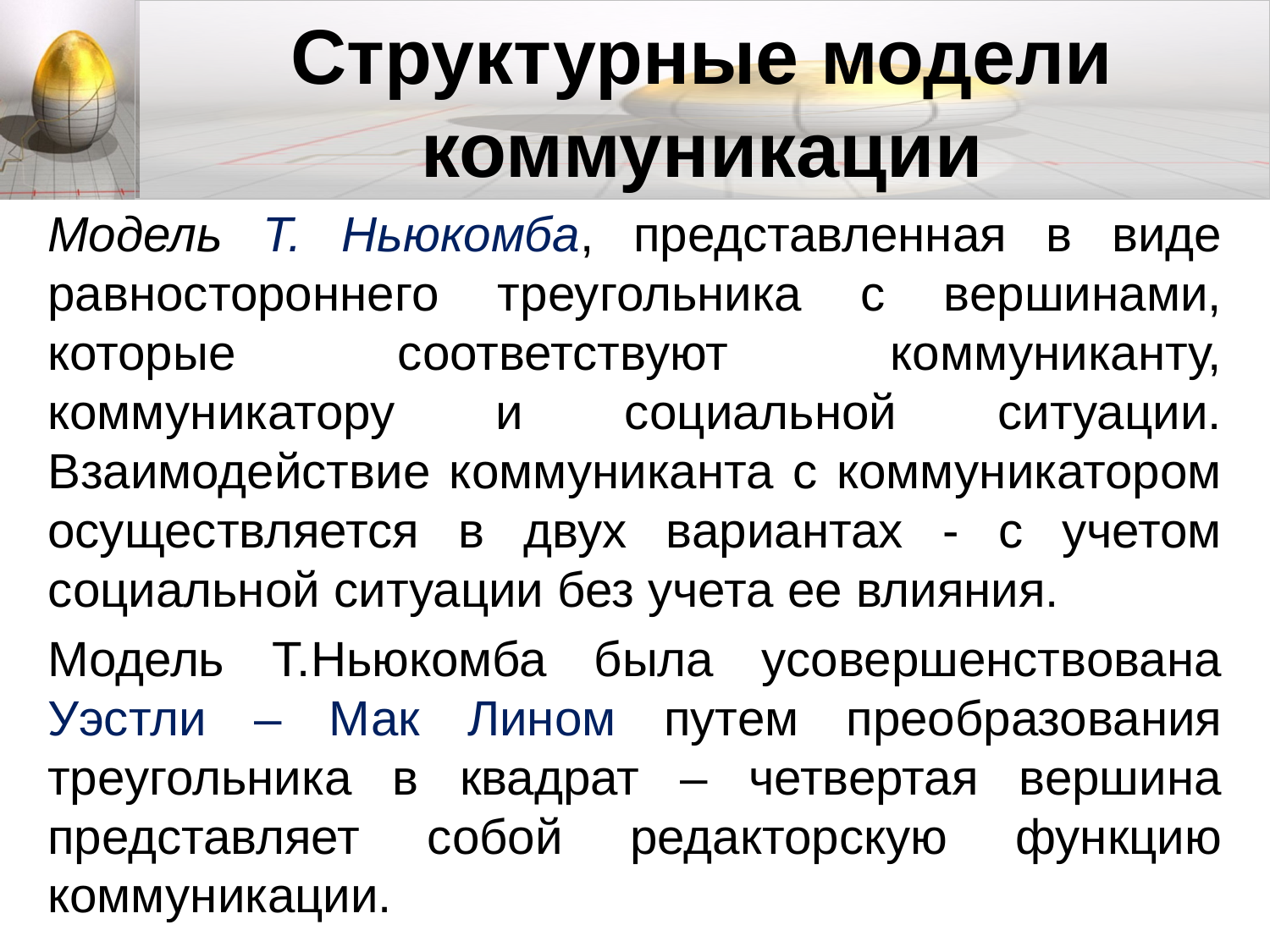

# Структурные модели коммуникации
Модель Т. Ньюкомба, представленная в виде равностороннего треугольника с вершинами, которые соответствуют коммуниканту, коммуникатору и социальной ситуации. Взаимодействие коммуниканта с коммуникатором осуществляется в двух вариантах - с учетом социальной ситуации без учета ее влияния.
Модель Т.Ньюкомба была усовершенствована Уэстли – Мак Лином путем преобразования треугольника в квадрат – четвертая вершина представляет собой редакторскую функцию коммуникации.